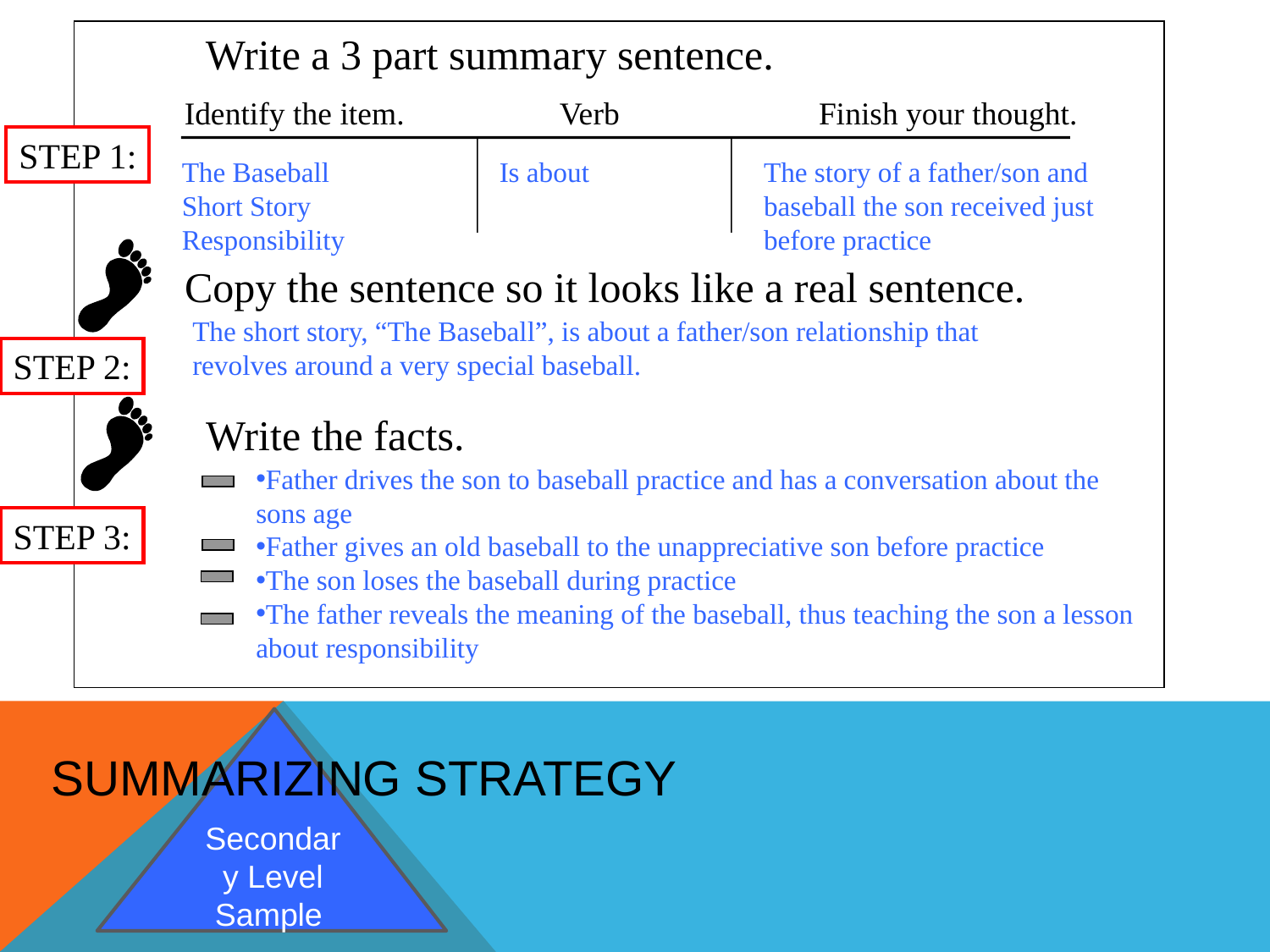

Write a 3 part summary sentence.
Identify the item.
Verb
Finish your thought.
STEP 1:

The Baseball
Short Story
Responsibility
Is about
The story of a father/son and baseball the son received just before practice

Copy the sentence so it looks like a real sentence.
The short story, “The Baseball”, is about a father/son relationship that revolves around a very special baseball.

STEP 2:
  Write the facts.
Father drives the son to baseball practice and has a conversation about the sons age
Father gives an old baseball to the unappreciative son before practice
The son loses the baseball during practice
The father reveals the meaning of the baseball, thus teaching the son a lesson about responsibility

STEP 3:

Secondary Level
Sample
Summarizing Strategy